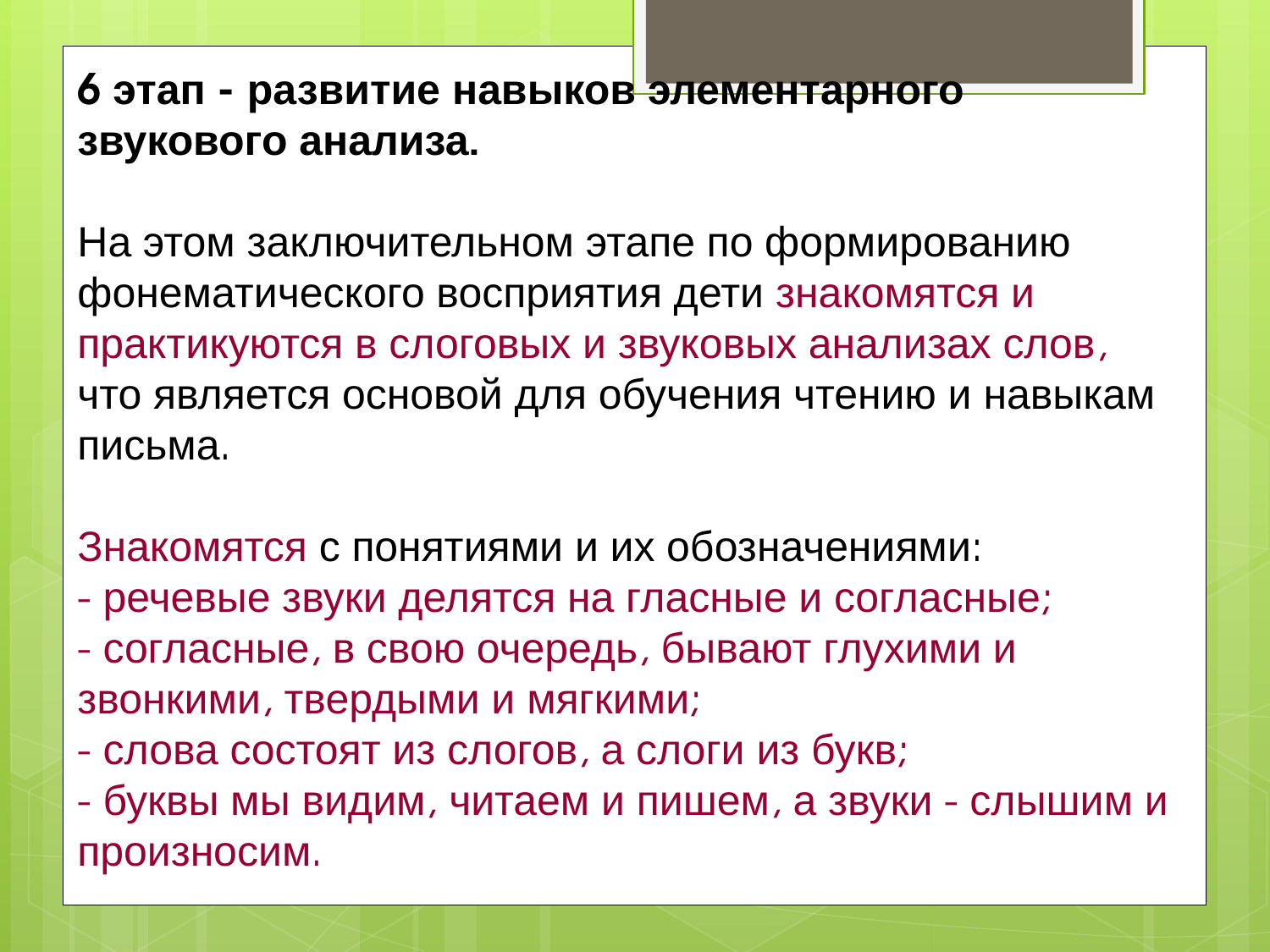

6 этап - развитие навыков элементарного звукового анализа.

На этом заключительном этапе по формированию фонематического восприятия дети знакомятся и практикуются в слоговых и звуковых анализах слов, что является основой для обучения чтению и навыкам письма.

Знакомятся с понятиями и их обозначениями:
- речевые звуки делятся на гласные и согласные;
- согласные, в свою очередь, бывают глухими и звонкими, твердыми и мягкими;
- слова состоят из слогов, а слоги из букв;
- буквы мы видим, читаем и пишем, а звуки - слышим и произносим.